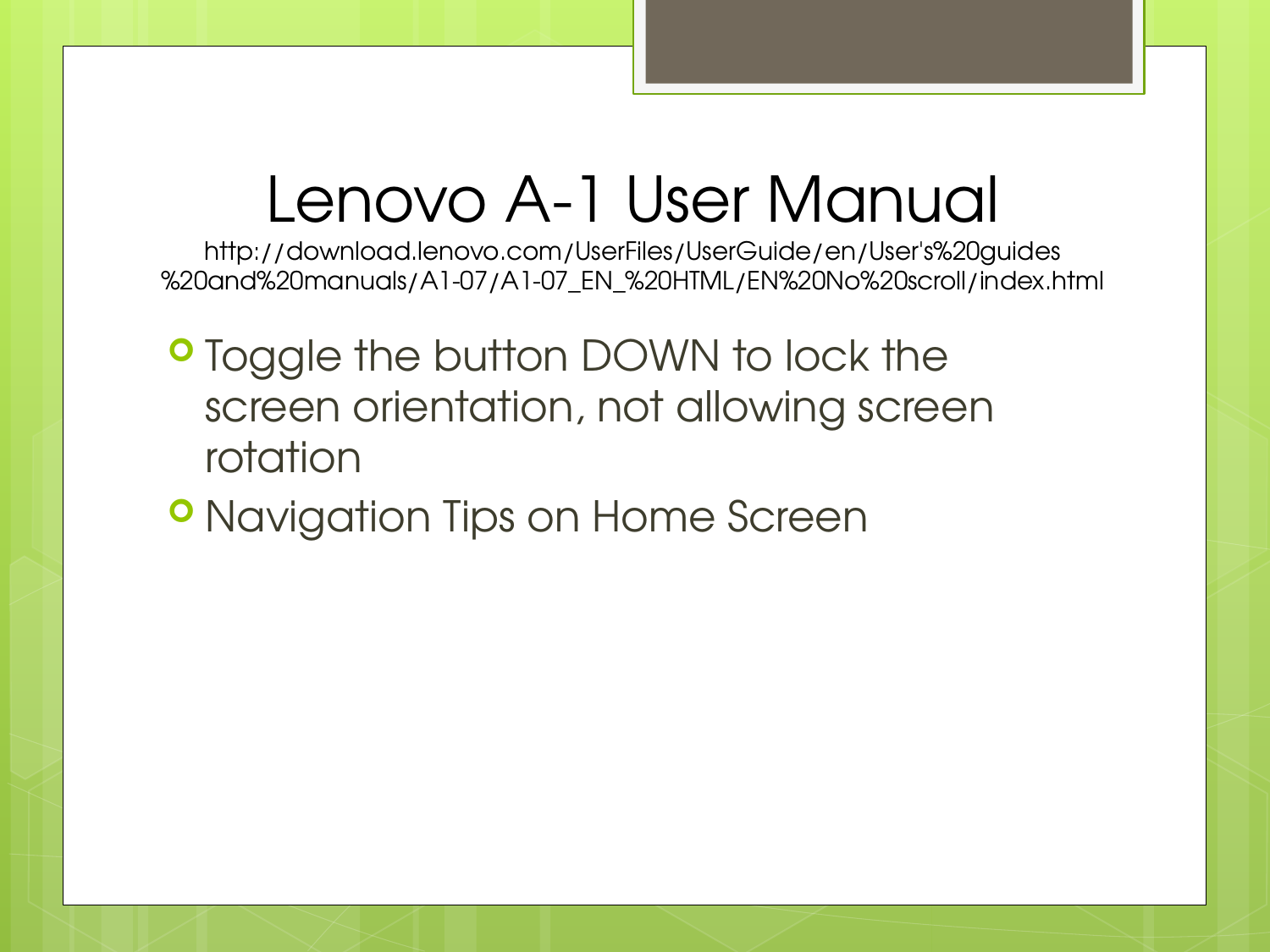

# Lenovo A-1 User Manual http://download.lenovo.com/UserFiles/UserGuide/en/User's%20guides%20and%20manuals/A1-07/A1-07_EN_%20HTML/EN%20No%20scroll/index.html
Toggle the button DOWN to lock the screen orientation, not allowing screen rotation
Navigation Tips on Home Screen